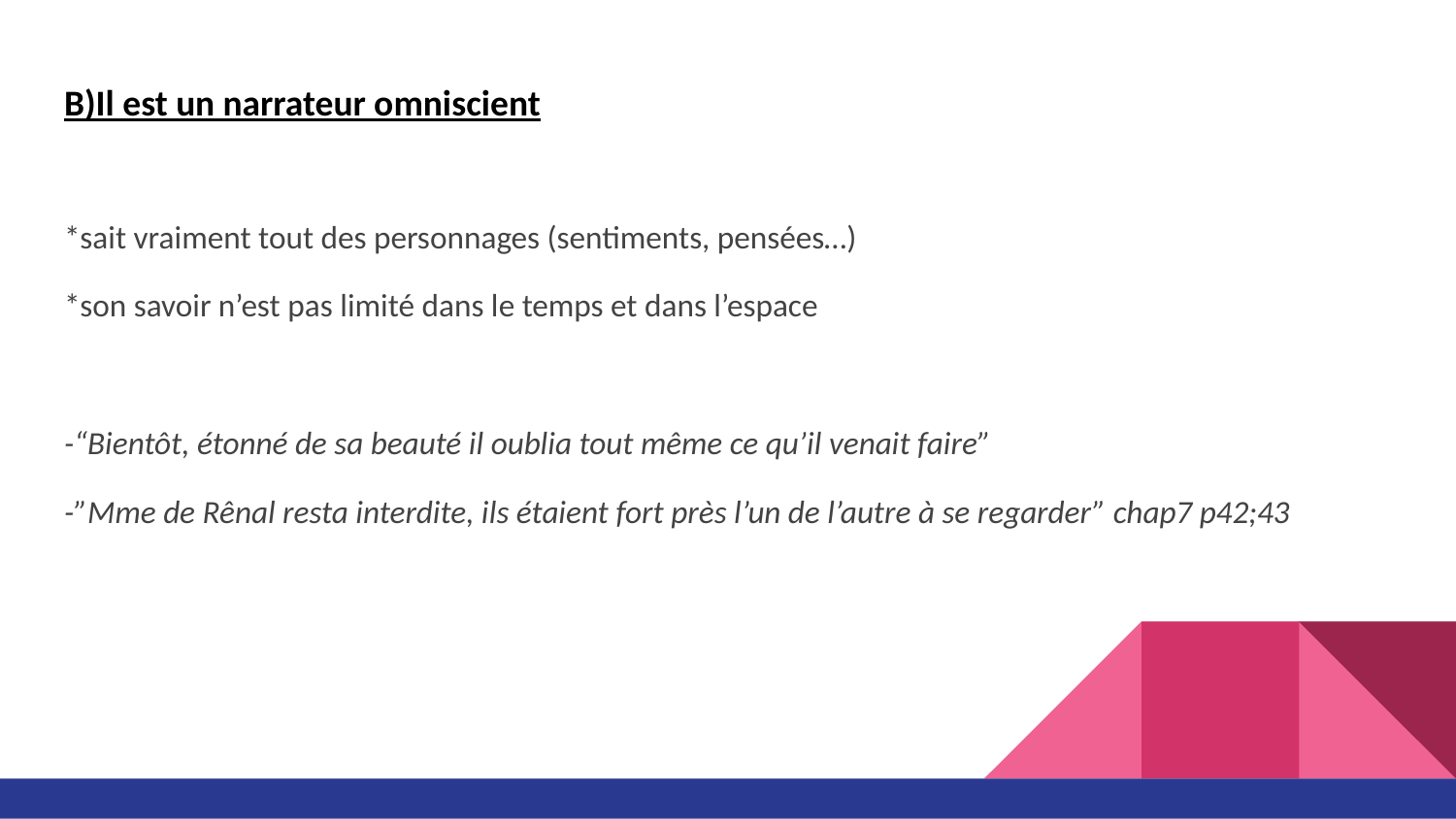

# B)Il est un narrateur omniscient
*sait vraiment tout des personnages (sentiments, pensées…)
*son savoir n’est pas limité dans le temps et dans l’espace

-“Bientôt, étonné de sa beauté il oublia tout même ce qu’il venait faire”
-”Mme de Rênal resta interdite, ils étaient fort près l’un de l’autre à se regarder” chap7 p42;43